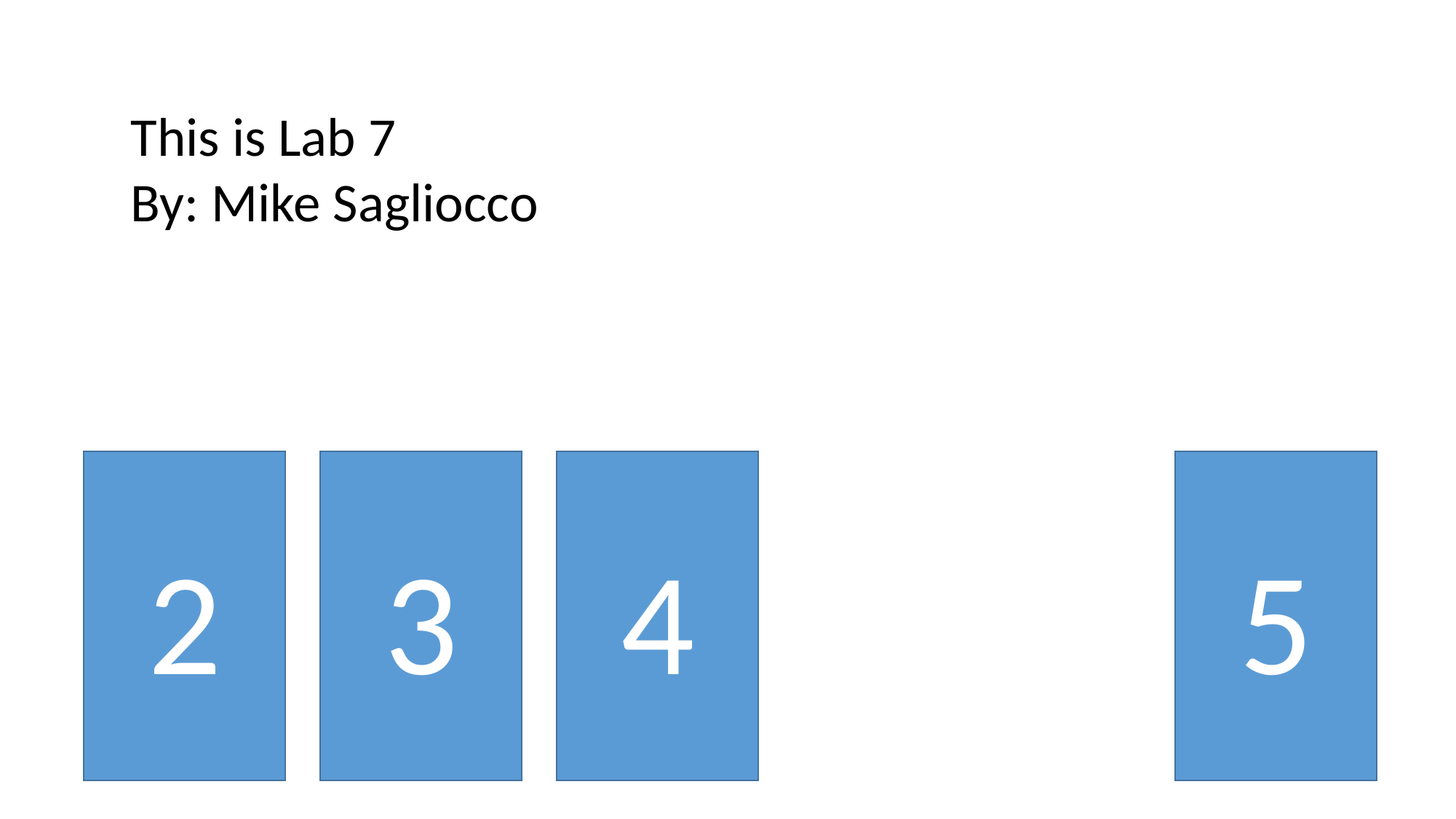

This is Lab 7
By: Mike Sagliocco
2
3
4
5